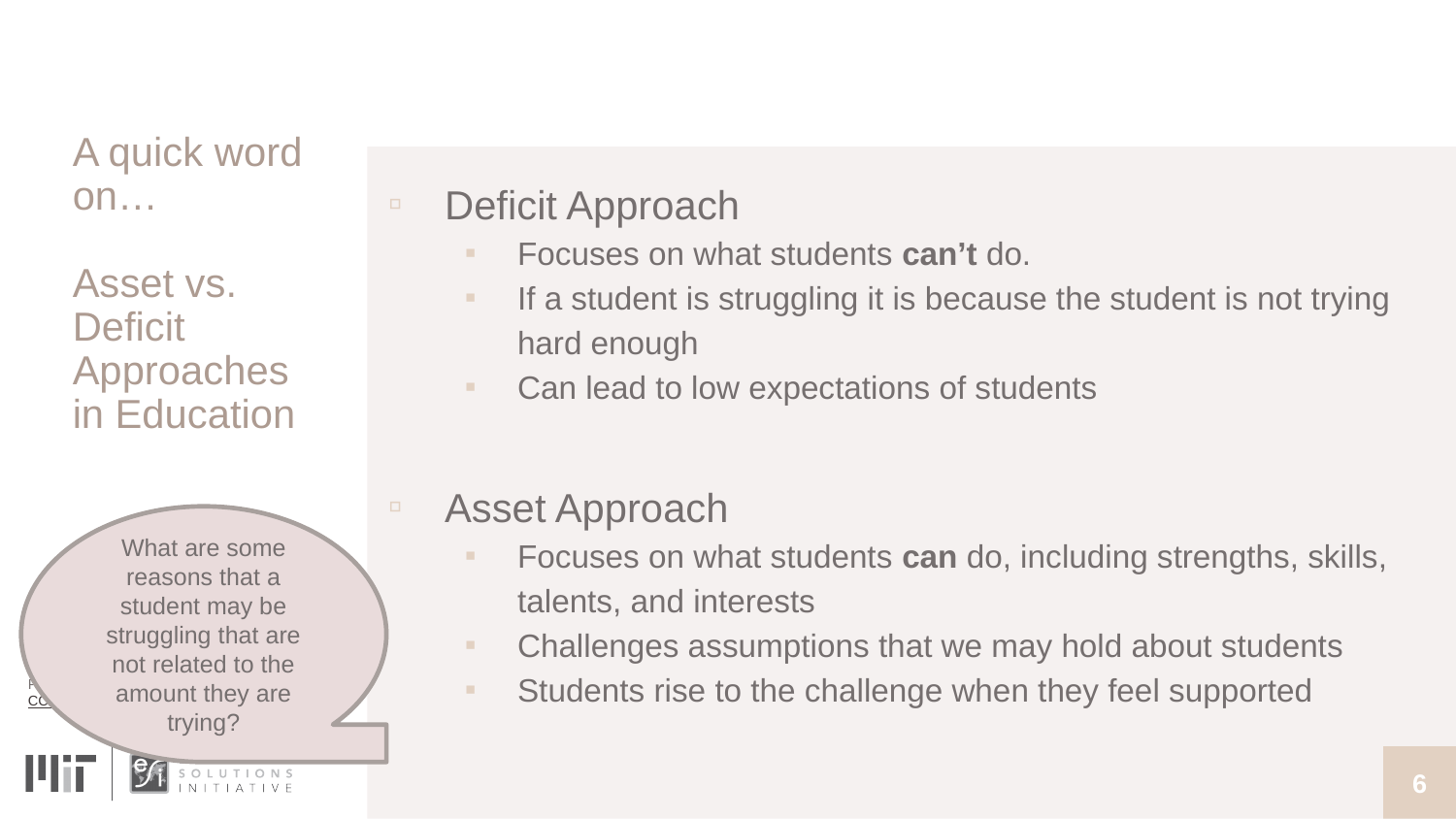

# A quick word on…

Asset vs. Deficit Approaches in Education
Deficit Approach
Focuses on what students can’t do.
If a student is struggling it is because the student is not trying hard enough
Can lead to low expectations of students

Asset Approach
Focuses on what students can do, including strengths, skills, talents, and interests
Challenges assumptions that we may hold about students
Students rise to the challenge when they feel supported
What are some reasons that a student may be struggling that are not related to the amount they are trying?
6